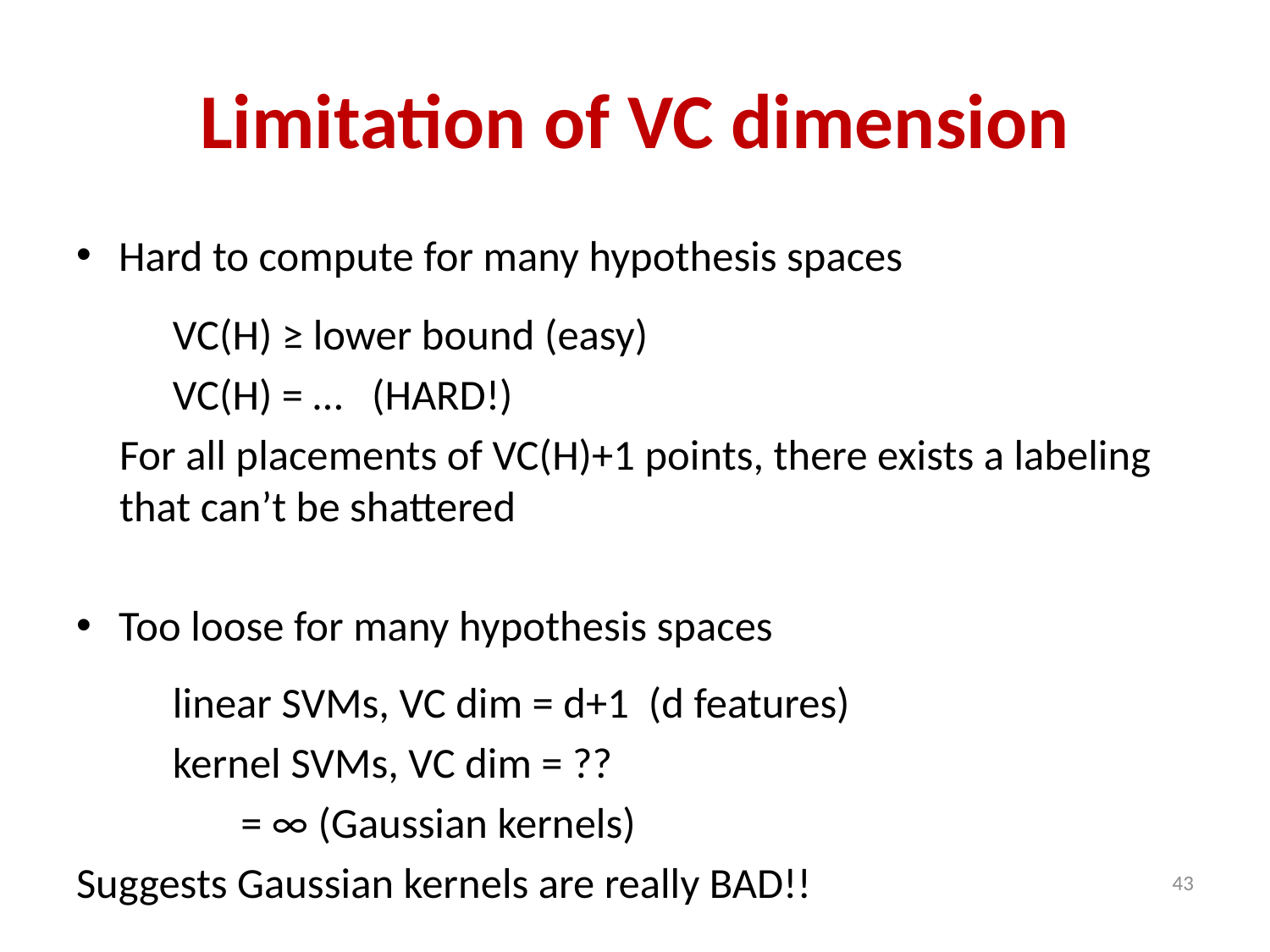

# Limitation of VC dimension
Hard to compute for many hypothesis spaces

	VC(H) ≥ lower bound (easy)
	VC(H) = …   (HARD!)
For all placements of VC(H)+1 points, there exists a labeling that can’t be shattered

Too loose for many hypothesis spaces

	linear SVMs, VC dim = d+1  (d features)
	kernel SVMs, VC dim = ??
				       = ∞ (Gaussian kernels)
Suggests Gaussian kernels are really BAD!!
43